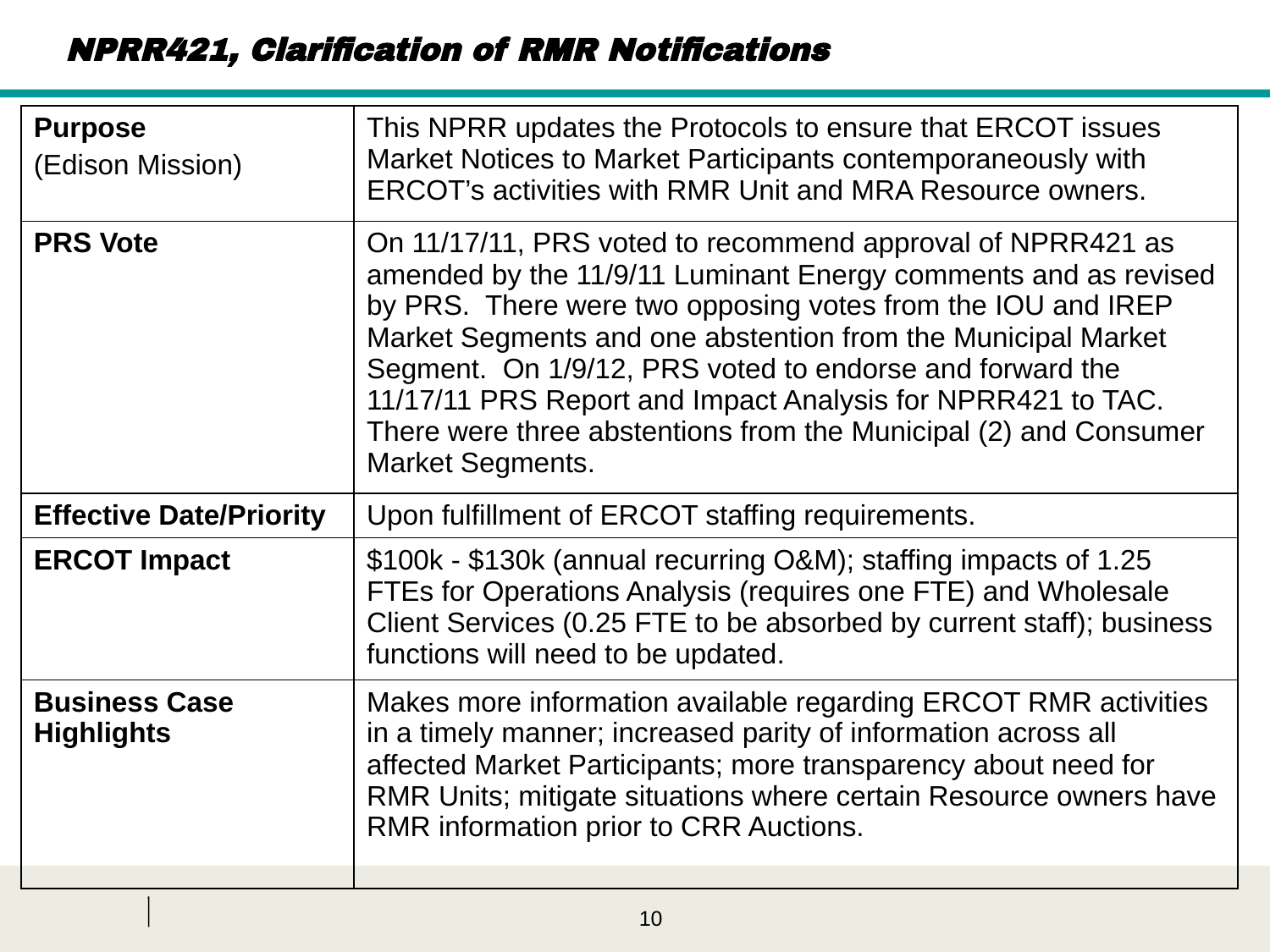

NPRR421, Clarification of RMR Notifications
| Purpose (Edison Mission) | This NPRR updates the Protocols to ensure that ERCOT issues Market Notices to Market Participants contemporaneously with ERCOT’s activities with RMR Unit and MRA Resource owners. |
| --- | --- |
| PRS Vote | On 11/17/11, PRS voted to recommend approval of NPRR421 as amended by the 11/9/11 Luminant Energy comments and as revised by PRS. There were two opposing votes from the IOU and IREP Market Segments and one abstention from the Municipal Market Segment. On 1/9/12, PRS voted to endorse and forward the 11/17/11 PRS Report and Impact Analysis for NPRR421 to TAC. There were three abstentions from the Municipal (2) and Consumer Market Segments. |
| Effective Date/Priority | Upon fulfillment of ERCOT staffing requirements. |
| ERCOT Impact | $100k - $130k (annual recurring O&M); staffing impacts of 1.25 FTEs for Operations Analysis (requires one FTE) and Wholesale Client Services (0.25 FTE to be absorbed by current staff); business functions will need to be updated. |
| Business Case Highlights | Makes more information available regarding ERCOT RMR activities in a timely manner; increased parity of information across all affected Market Participants; more transparency about need for RMR Units; mitigate situations where certain Resource owners have RMR information prior to CRR Auctions. |